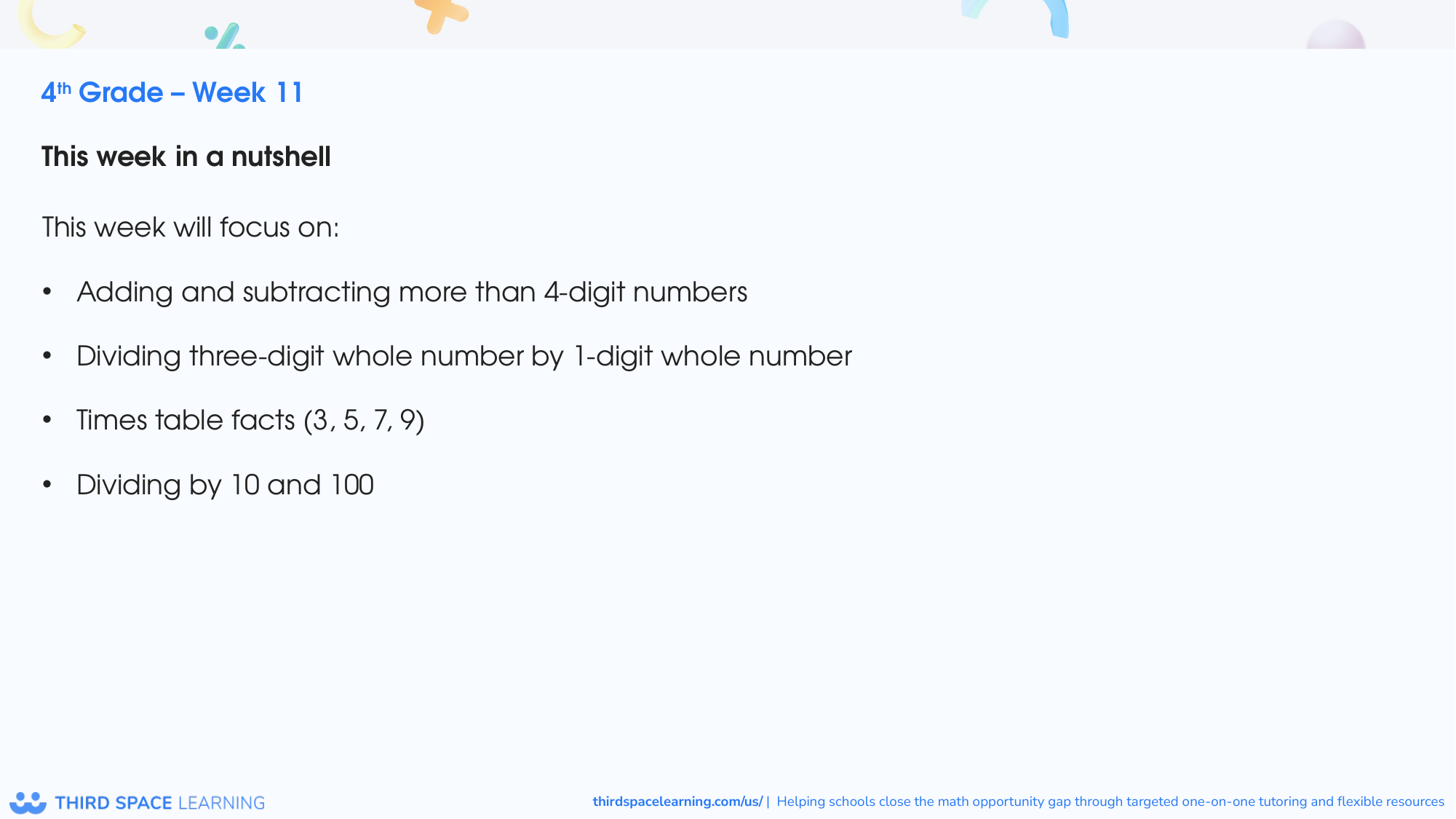

4th Grade – Week 11
This week in a nutshell
This week will focus on:
Adding and subtracting more than 4-digit numbers
Dividing three-digit whole number by 1-digit whole number
Times table facts (3, 5, 7, 9)
Dividing by 10 and 100